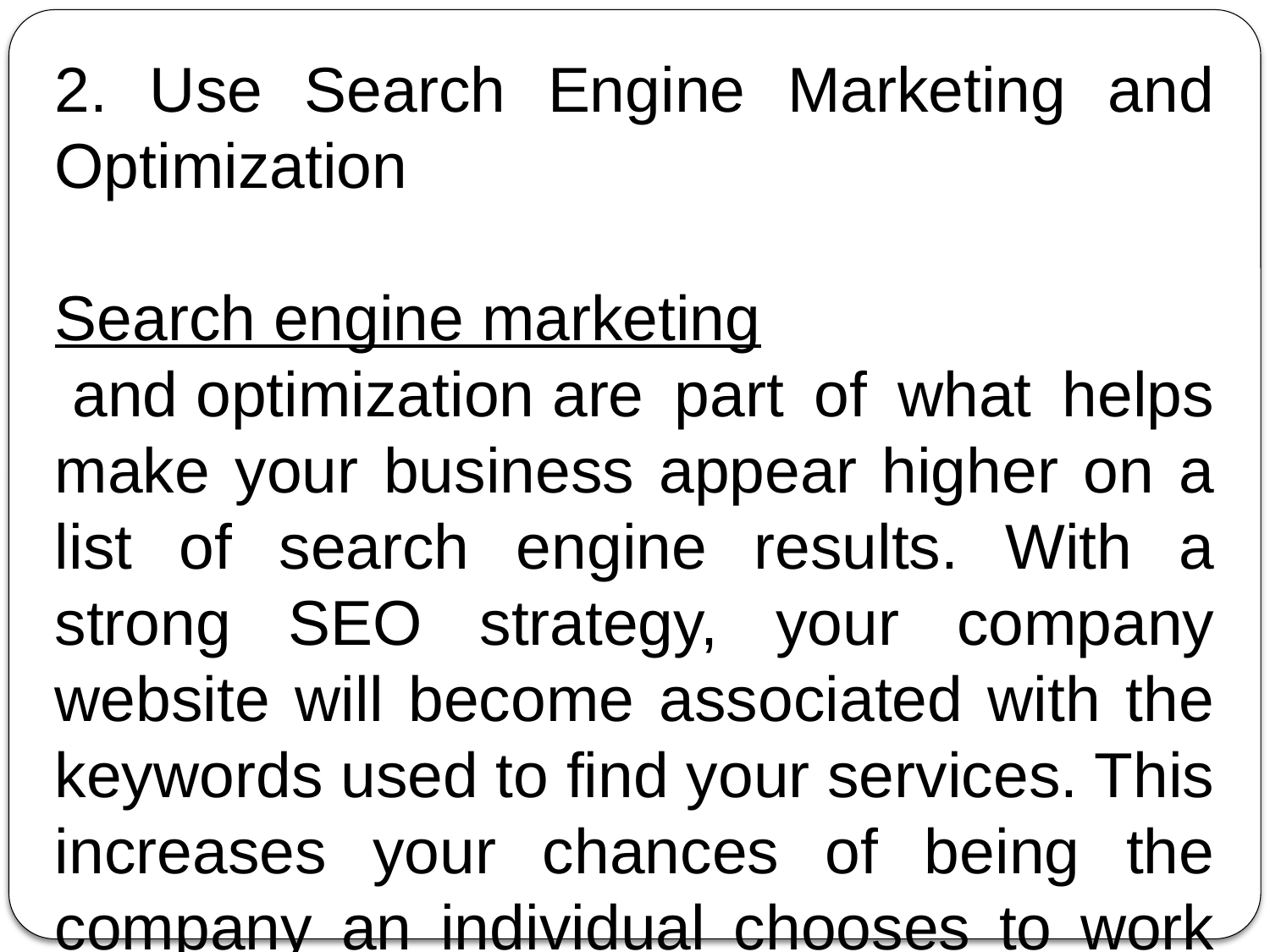

2. Use Search Engine Marketing and Optimization

Search engine marketing and optimization are part of what helps make your business appear higher on a list of search engine results. With a strong SEO strategy, your company website will become associated with the keywords used to find your services. This increases your chances of being the company an individual chooses to work with after searching online.